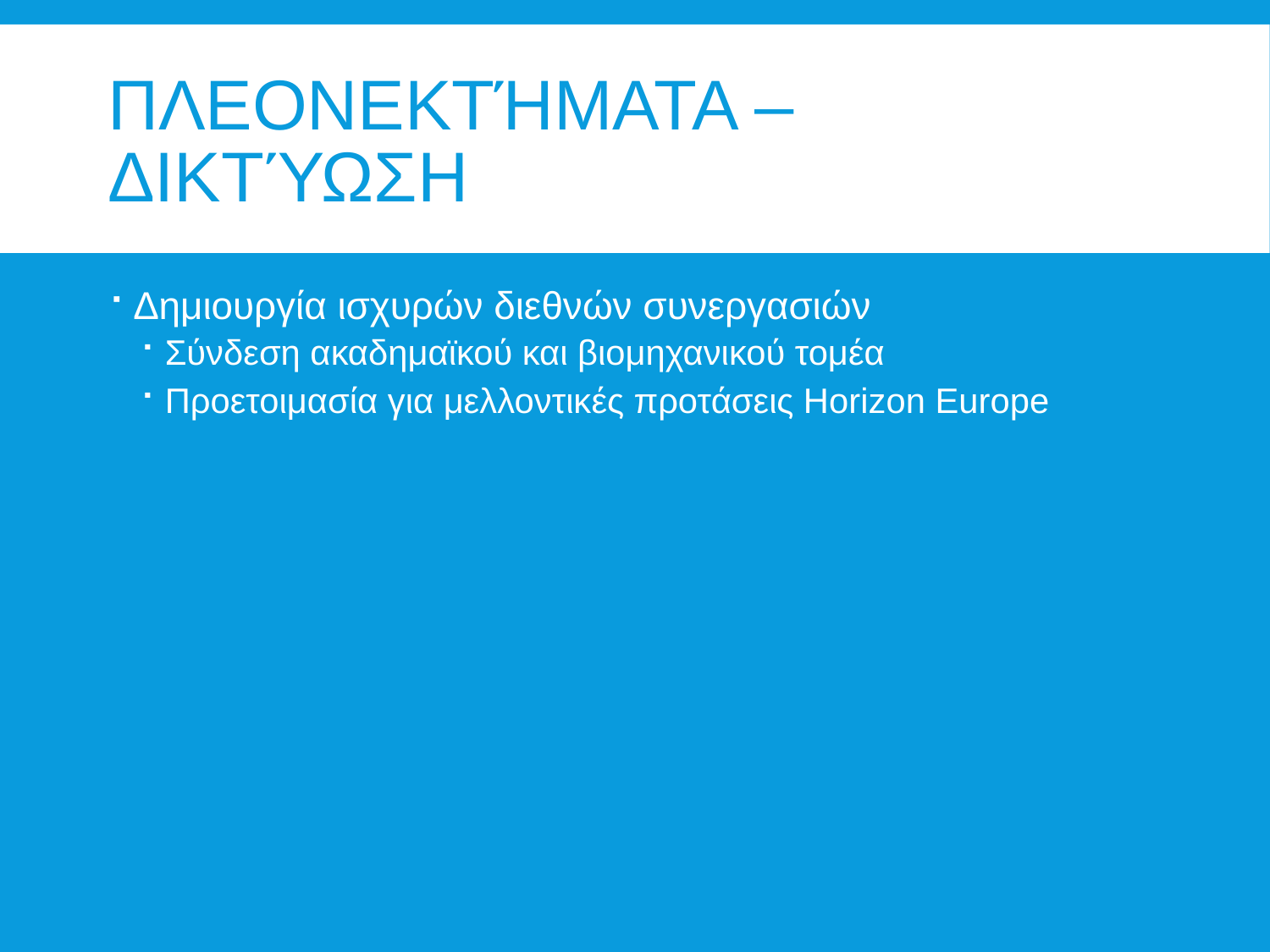

# Πλεονεκτήματα – Δικτύωση
Δημιουργία ισχυρών διεθνών συνεργασιών
Σύνδεση ακαδημαϊκού και βιομηχανικού τομέα
Προετοιμασία για μελλοντικές προτάσεις Horizon Europe